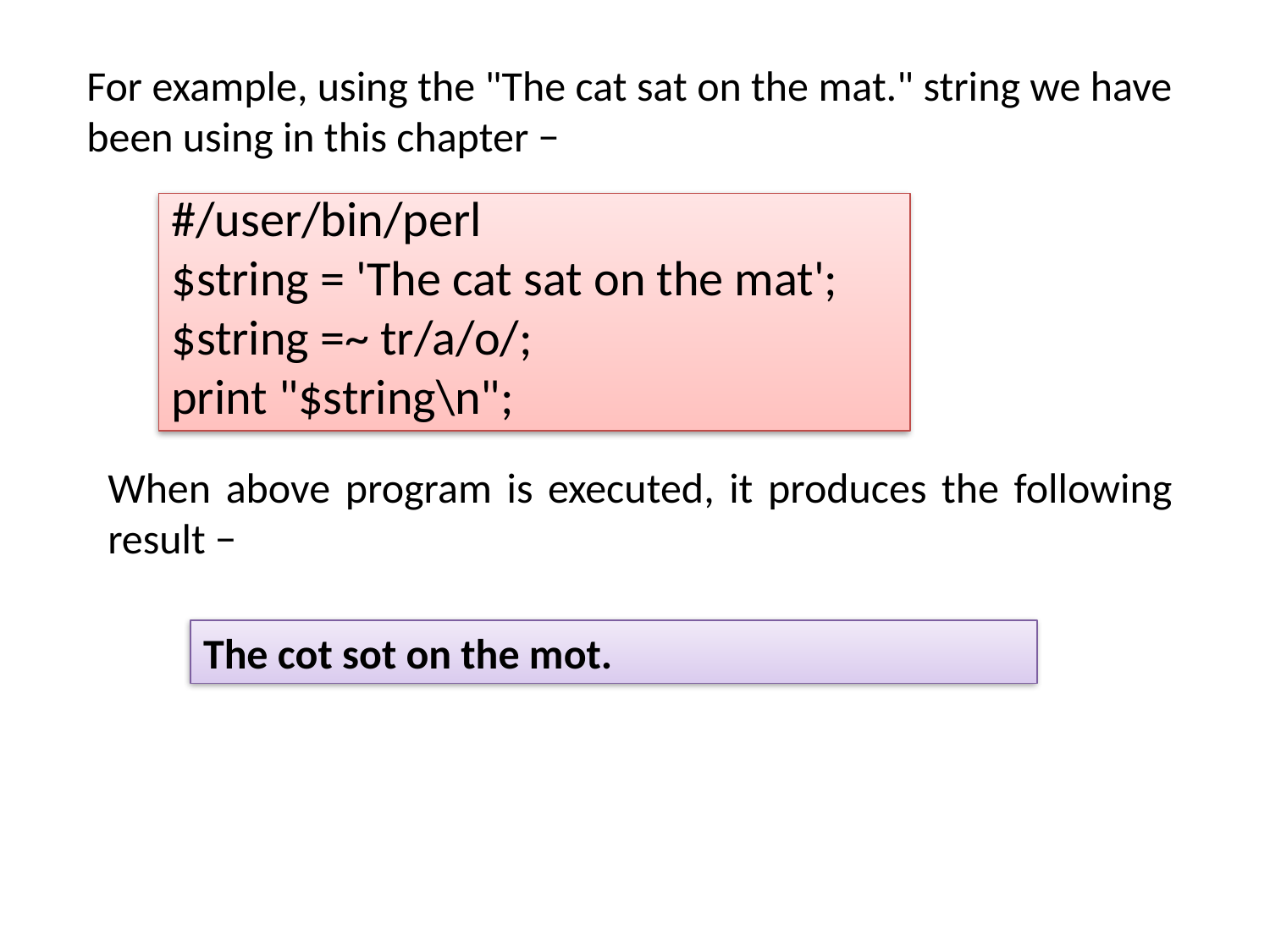

For example, using the "The cat sat on the mat." string we have been using in this chapter −
#/user/bin/perl
$string = 'The cat sat on the mat';
$string =~ tr/a/o/;
print "$string\n";
When above program is executed, it produces the following result −
The cot sot on the mot.